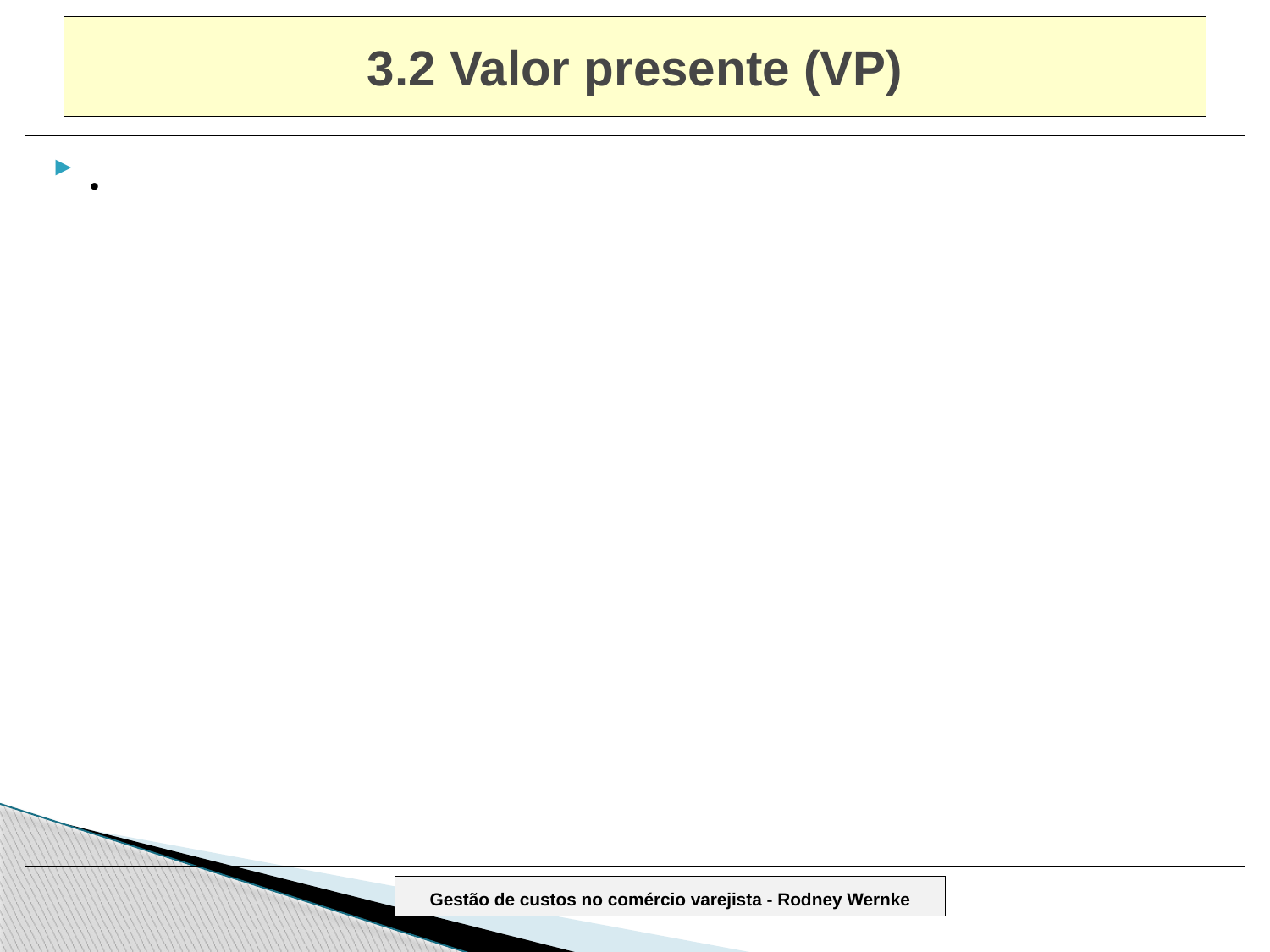

# 3.2 Valor presente (VP)
.
Gestão de custos no comércio varejista - Rodney Wernke